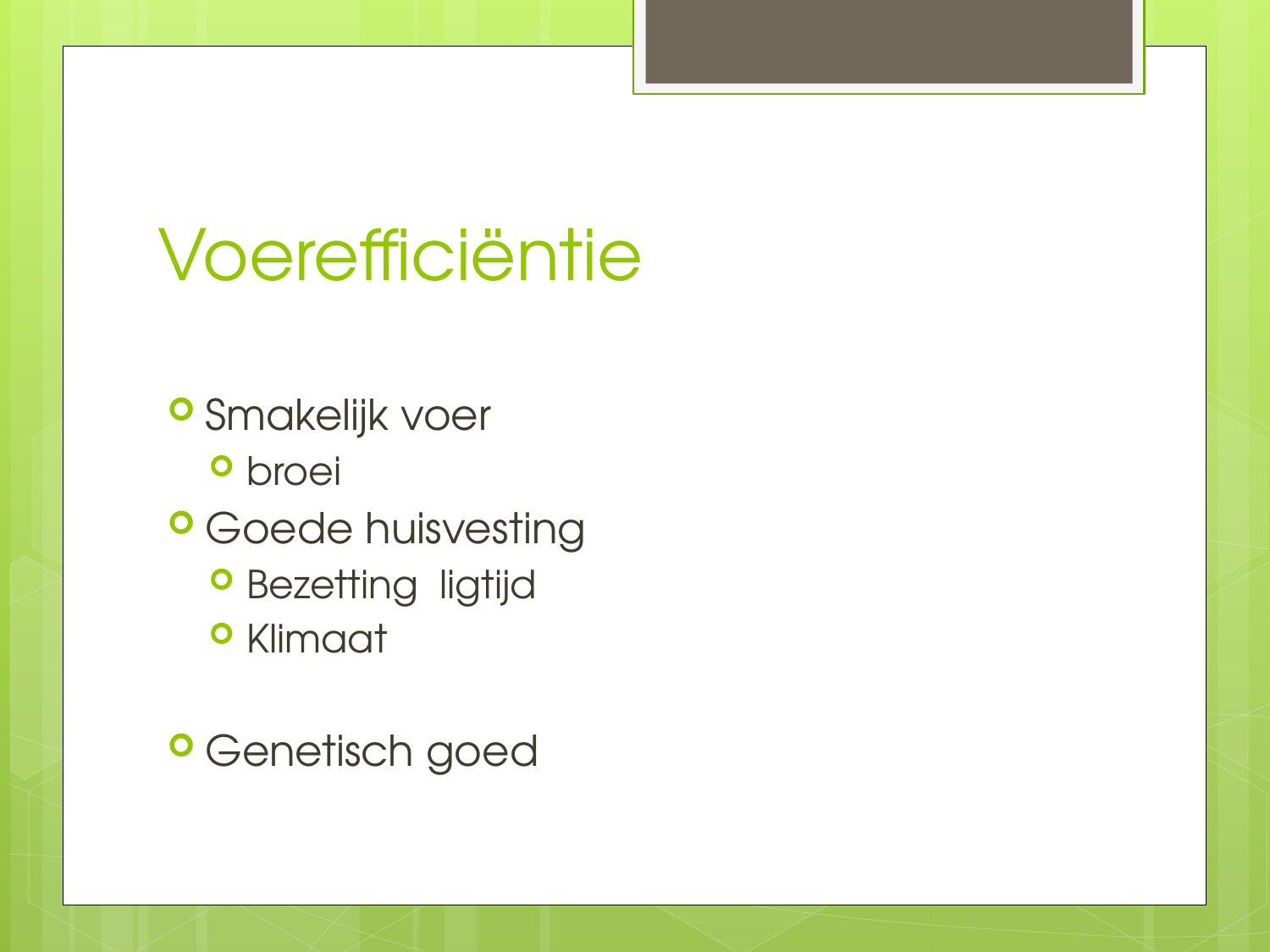

# Voerefficiëntie

Smakelijk voer
broei
Goede huisvesting
Bezetting  ligtijd
Klimaat

Genetisch goed